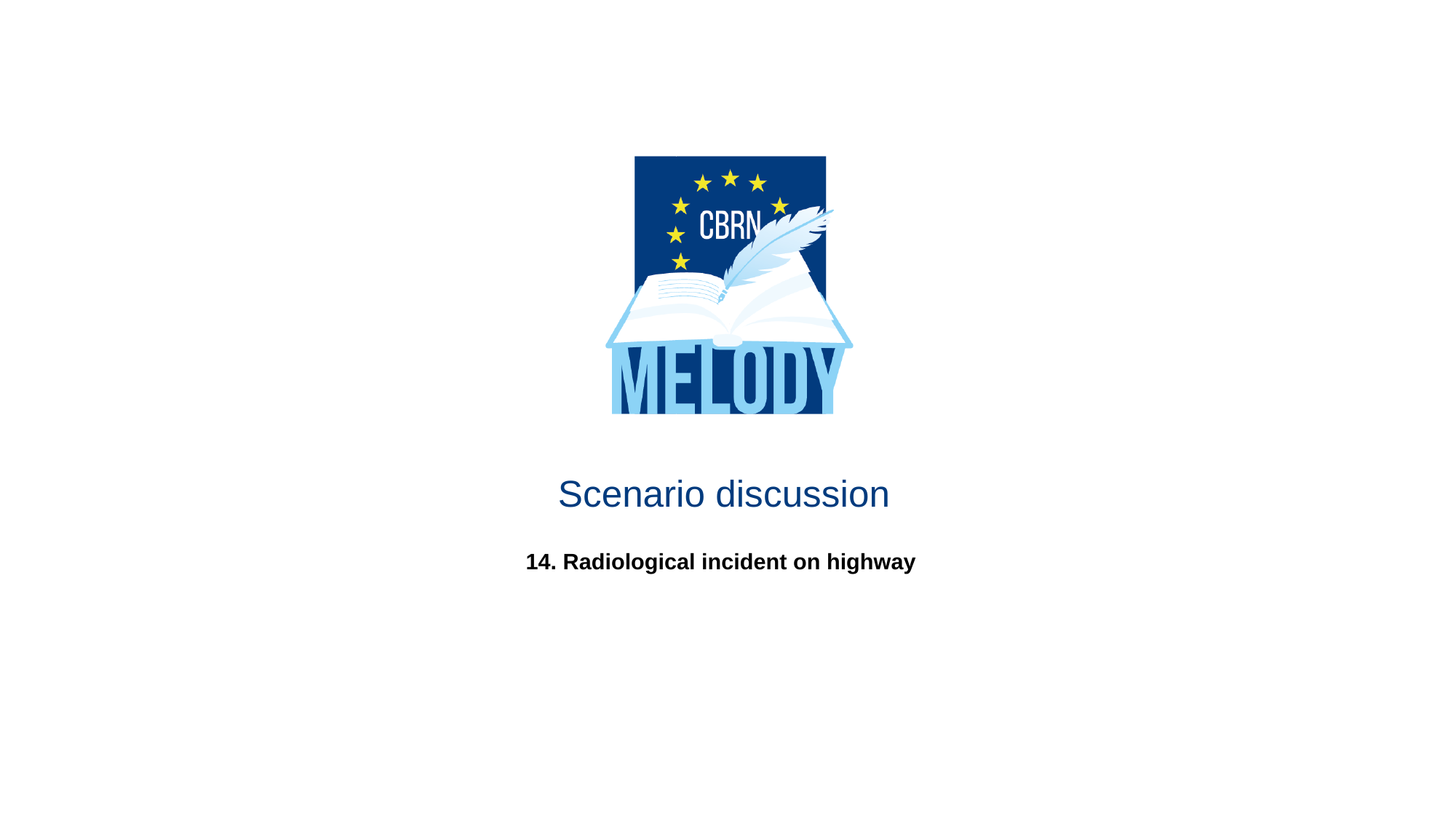

# Scenario discussion 14. Radiological incident on highway